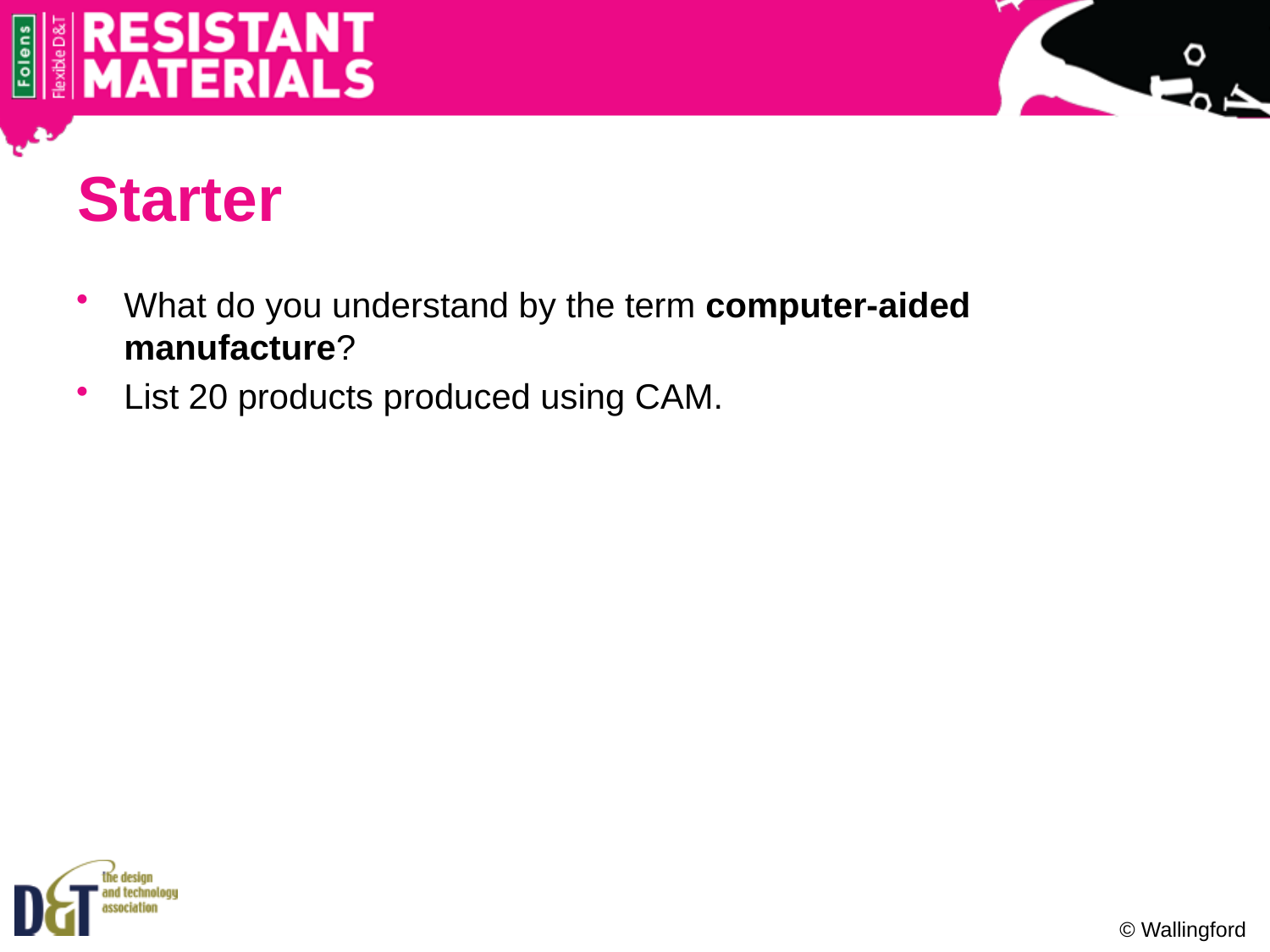

# Starter
What do you understand by the term computer-aided manufacture?
List 20 products produced using CAM.

© Wallingford